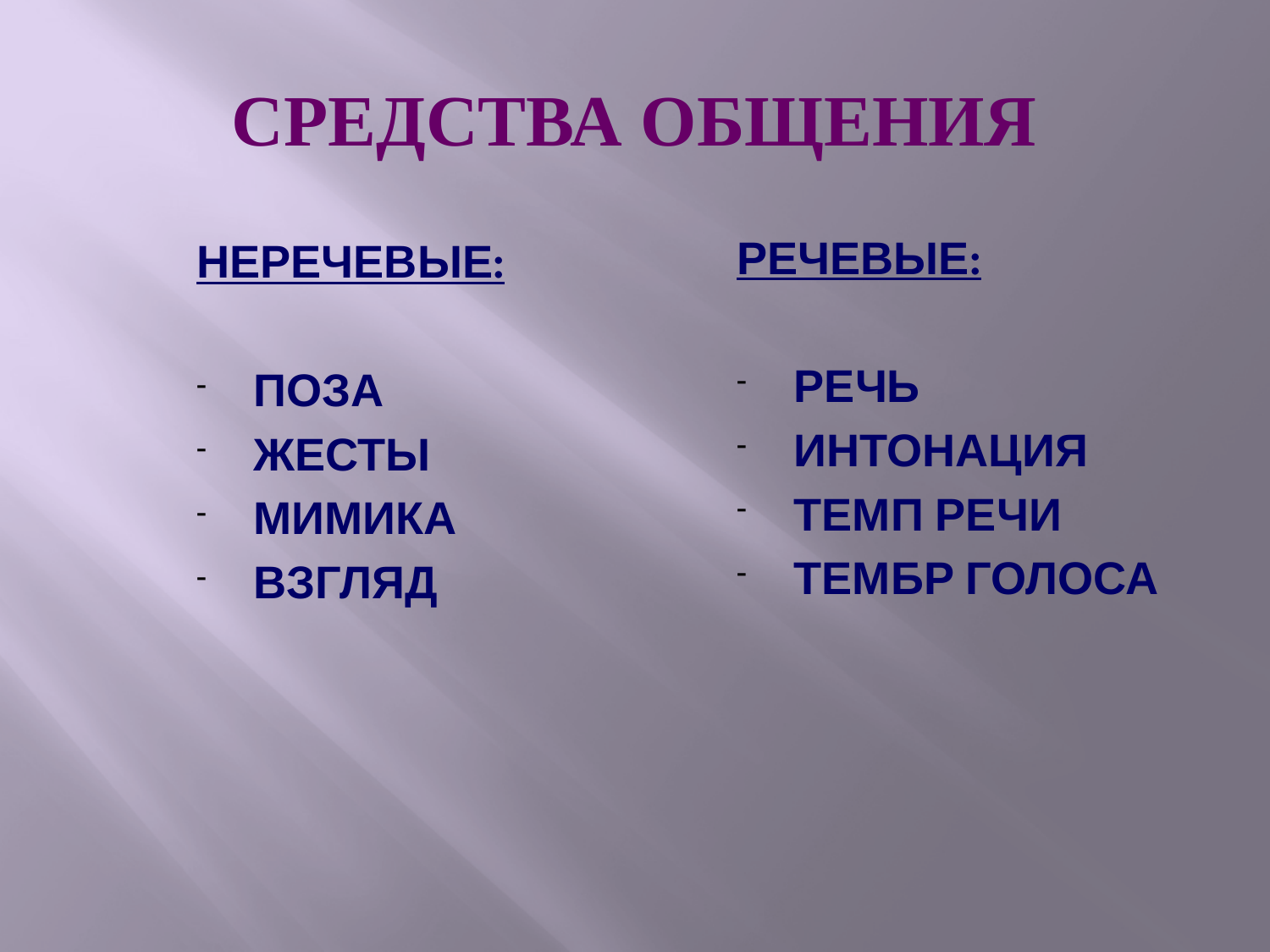

# СРЕДСТВА ОБЩЕНИЯ
РЕЧЕВЫЕ:

РЕЧЬ
ИНТОНАЦИЯ
ТЕМП РЕЧИ
ТЕМБР ГОЛОСА
НЕРЕЧЕВЫЕ:

ПОЗА
ЖЕСТЫ
МИМИКА
ВЗГЛЯД